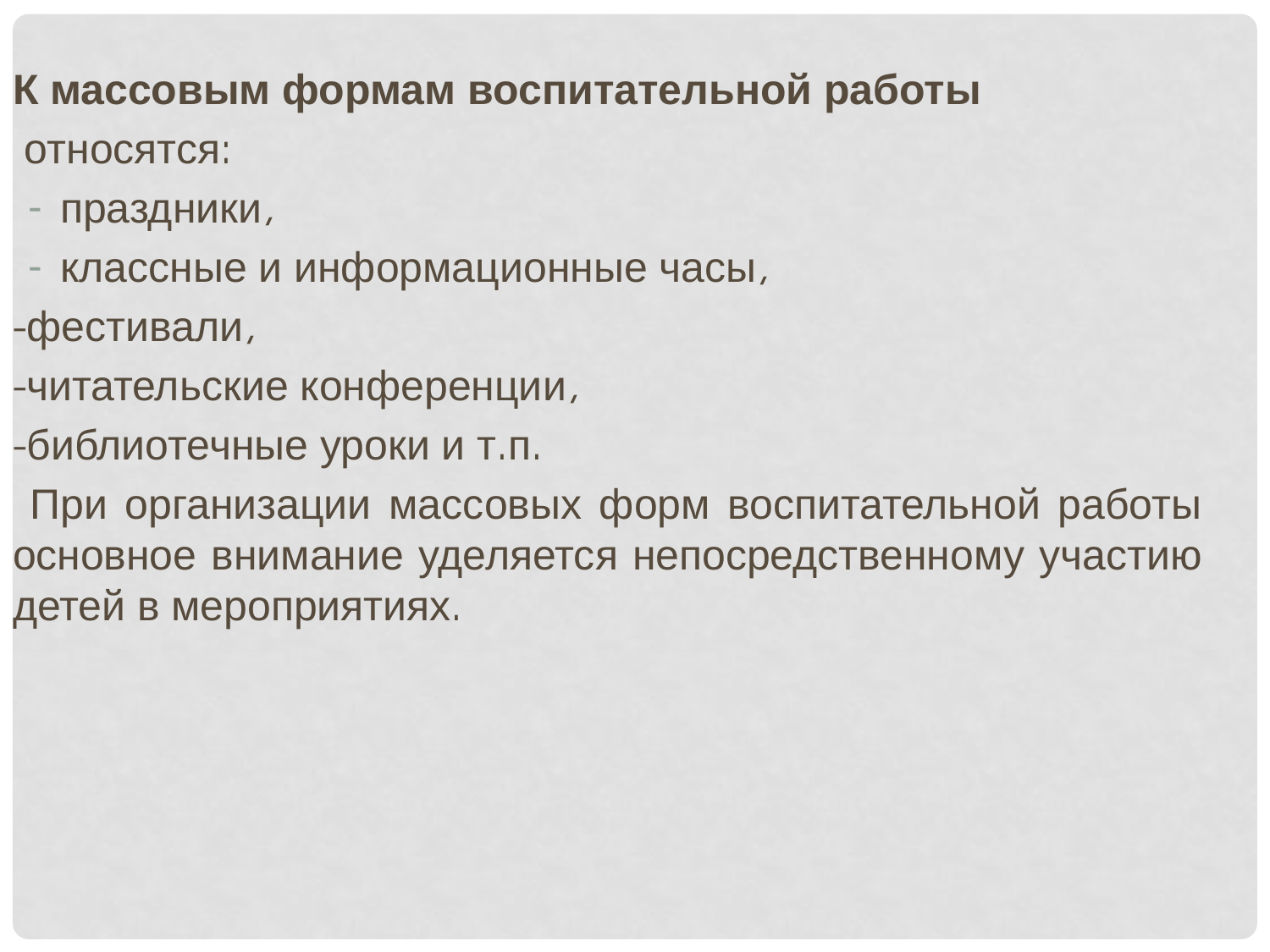

К массовым формам воспитательной работы
 относятся:
праздники,
классные и информационные часы,
-фестивали,
-читательские конференции,
-библиотечные уроки и т.п.
 При организации массовых форм воспитательной работы основное внимание уделяется непосредственному участию детей в мероприятиях.